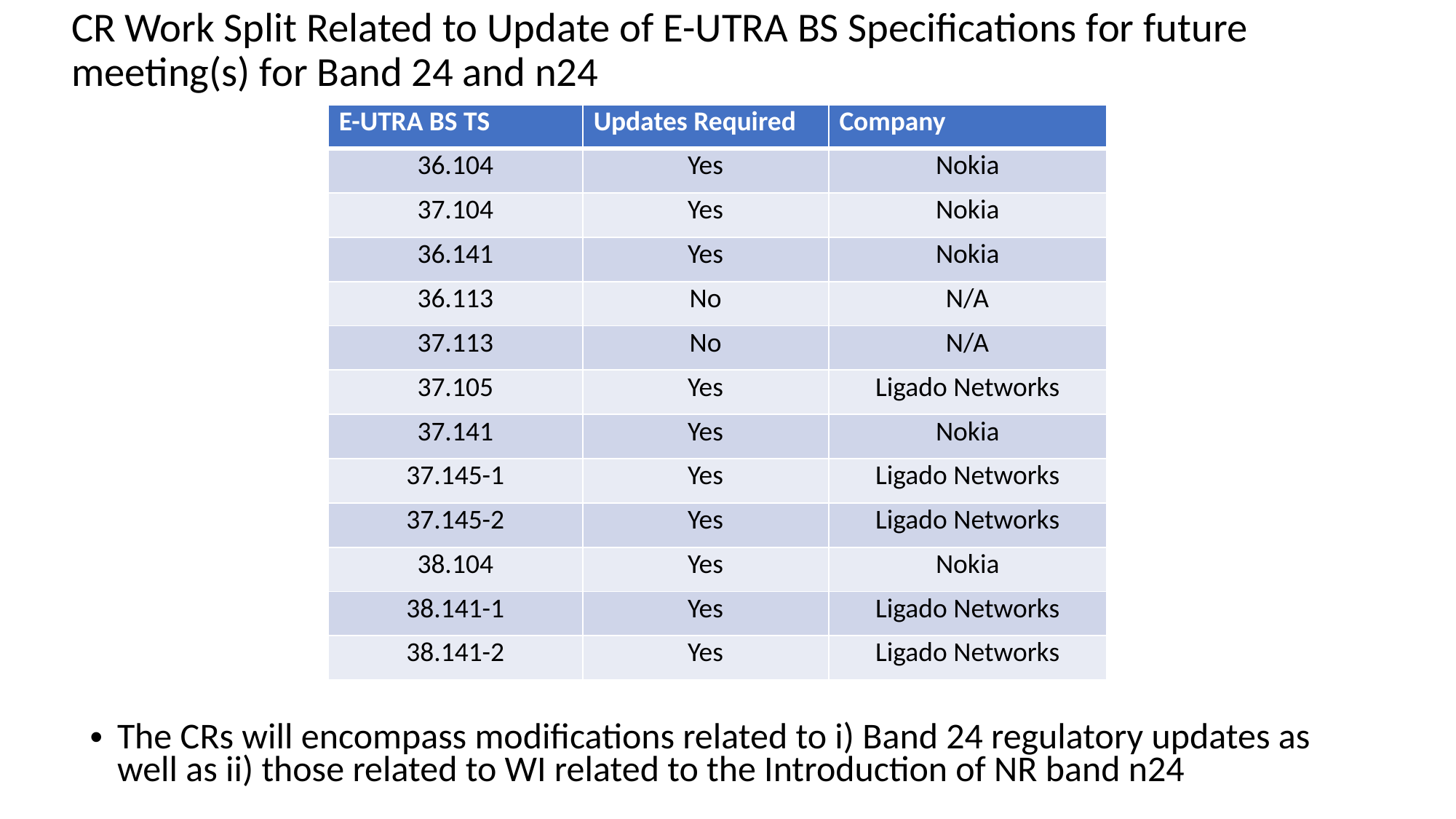

# CR Work Split Related to Update of E-UTRA BS Specifications for future meeting(s) for Band 24 and n24
| E-UTRA BS TS | Updates Required | Company |
| --- | --- | --- |
| 36.104 | Yes | Nokia |
| 37.104 | Yes | Nokia |
| 36.141 | Yes | Nokia |
| 36.113 | No | N/A |
| 37.113 | No | N/A |
| 37.105 | Yes | Ligado Networks |
| 37.141 | Yes | Nokia |
| 37.145-1 | Yes | Ligado Networks |
| 37.145-2 | Yes | Ligado Networks |
| 38.104 | Yes | Nokia |
| 38.141-1 | Yes | Ligado Networks |
| 38.141-2 | Yes | Ligado Networks |
The CRs will encompass modifications related to i) Band 24 regulatory updates as well as ii) those related to WI related to the Introduction of NR band n24